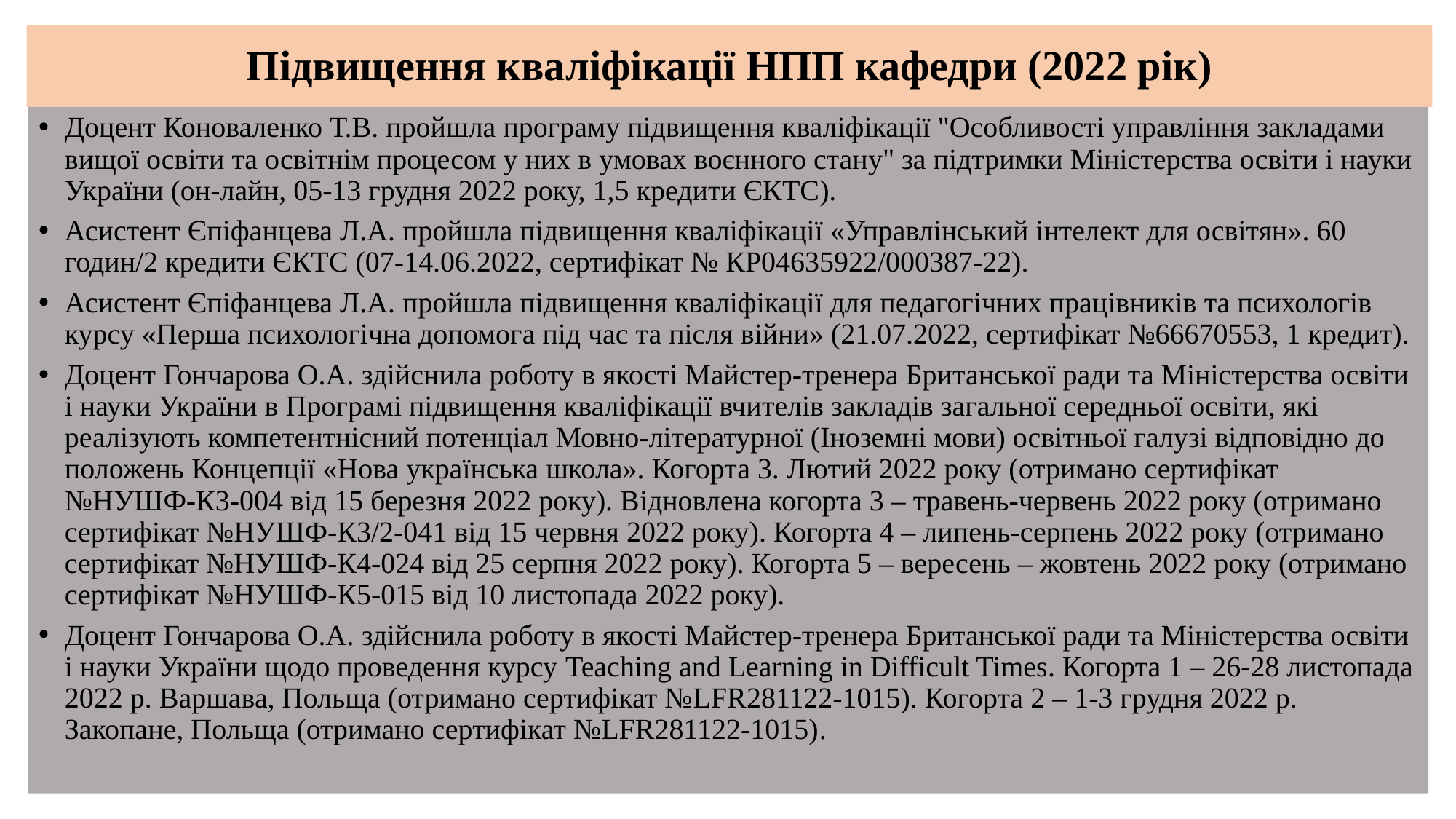

# Підвищення кваліфікації НПП кафедри (2022 рік)
Доцент Коноваленко Т.В. пройшла програму підвищення кваліфікації "Особливості управління закладами вищої освіти та освітнім процесом у них в умовах воєнного стану" за підтримки Міністерства освіти і науки України (он-лайн, 05-13 грудня 2022 року, 1,5 кредити ЄКТС).
Асистент Єпіфанцева Л.А. пройшла підвищення кваліфікації «Управлінський інтелект для освітян». 60 годин/2 кредити ЄКТС (07-14.06.2022, сертифікат № КР04635922/000387-22).
Асистент Єпіфанцева Л.А. пройшла підвищення кваліфікації для педагогічних працівників та психологів курсу «Перша психологічна допомога під час та після війни» (21.07.2022, сертифікат №66670553, 1 кредит).
Доцент Гончарова О.А. здійснила роботу в якості Майстер-тренера Британської ради та Міністерства освіти і науки України в Програмі підвищення кваліфікації вчителів закладів загальної середньої освіти, які реалізують компетентнісний потенціал Мовно-літературної (Іноземні мови) освітньої галузі відповідно до положень Концепції «Нова українська школа». Когорта 3. Лютий 2022 року (отримано сертифікат №НУШФ-К3-004 від 15 березня 2022 року). Відновлена когорта 3 – травень-червень 2022 року (отримано сертифікат №НУШФ-К3/2-041 від 15 червня 2022 року). Когорта 4 – липень-серпень 2022 року (отримано сертифікат №НУШФ-К4-024 від 25 серпня 2022 року). Когорта 5 – вересень – жовтень 2022 року (отримано сертифікат №НУШФ-К5-015 від 10 листопада 2022 року).
Доцент Гончарова О.А. здійснила роботу в якості Майстер-тренера Британської ради та Міністерства освіти і науки України щодо проведення курсу Teaching and Learning in Difficult Times. Когорта 1 – 26-28 листопада 2022 р. Варшава, Польща (отримано сертифікат №LFR281122-1015). Когорта 2 – 1-3 грудня 2022 р. Закопане, Польща (отримано сертифікат №LFR281122-1015).